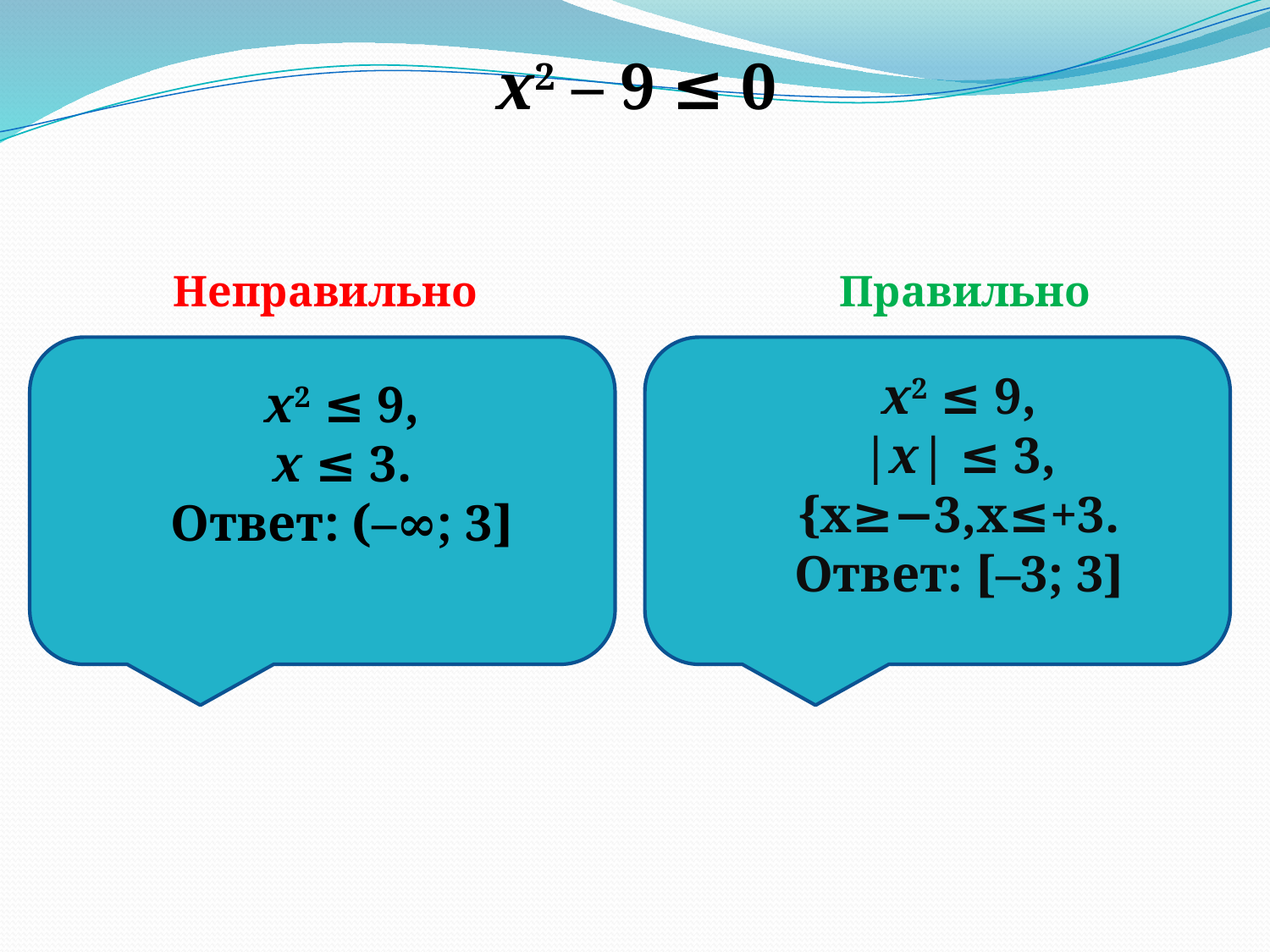

х2 – 9 ≤ 0
Неправильно
Правильно

х2 ≤ 9,
|х| ≤ 3,
{x≥−3,x≤+3.
Ответ: [–3; 3]
х2 ≤ 9,
х ≤ 3.
Ответ: (–∞; 3]